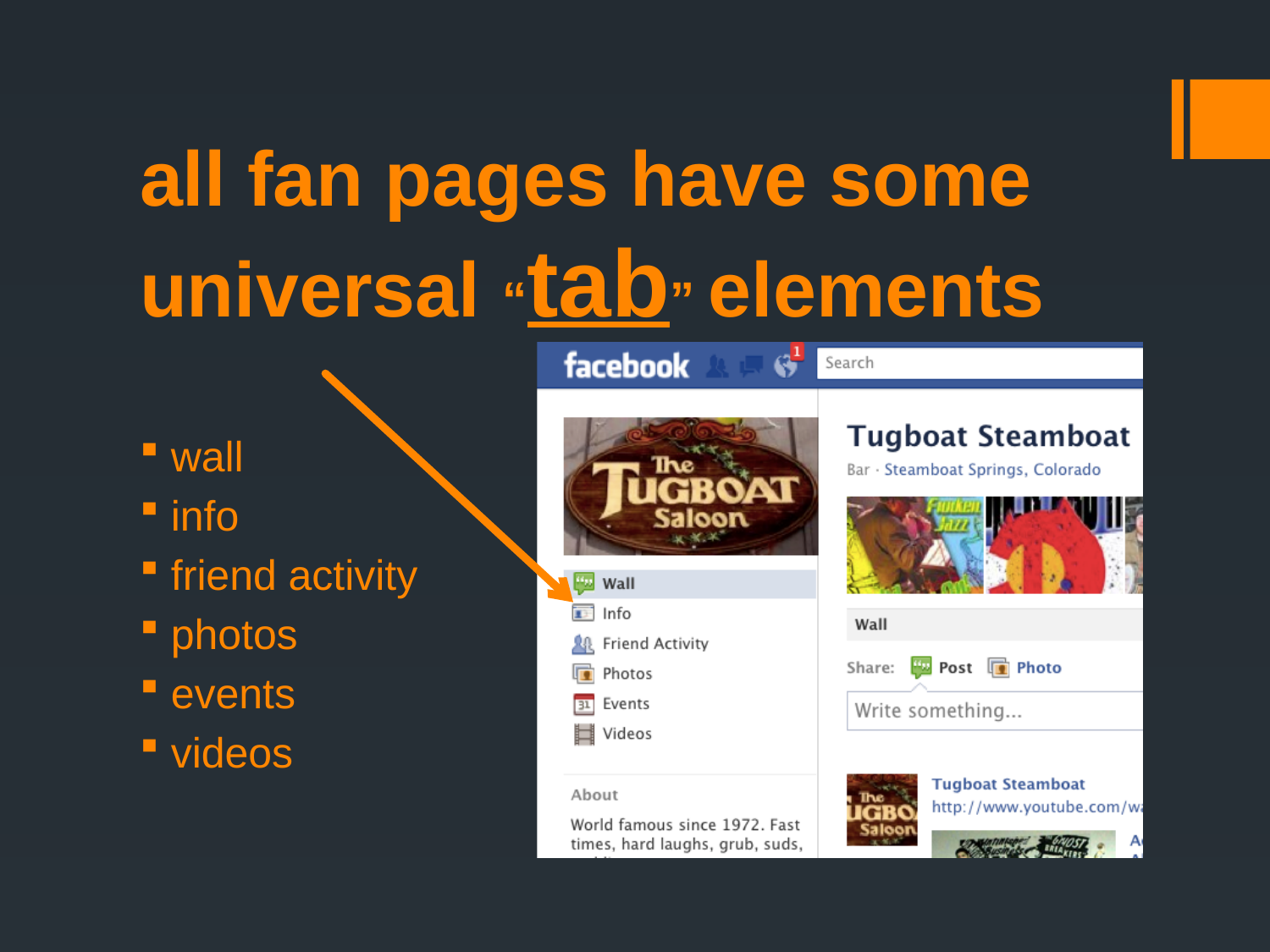

# all fan pages have some universal “tab” elements

 wall
 info
 friend activity
 photos
 events
 videos